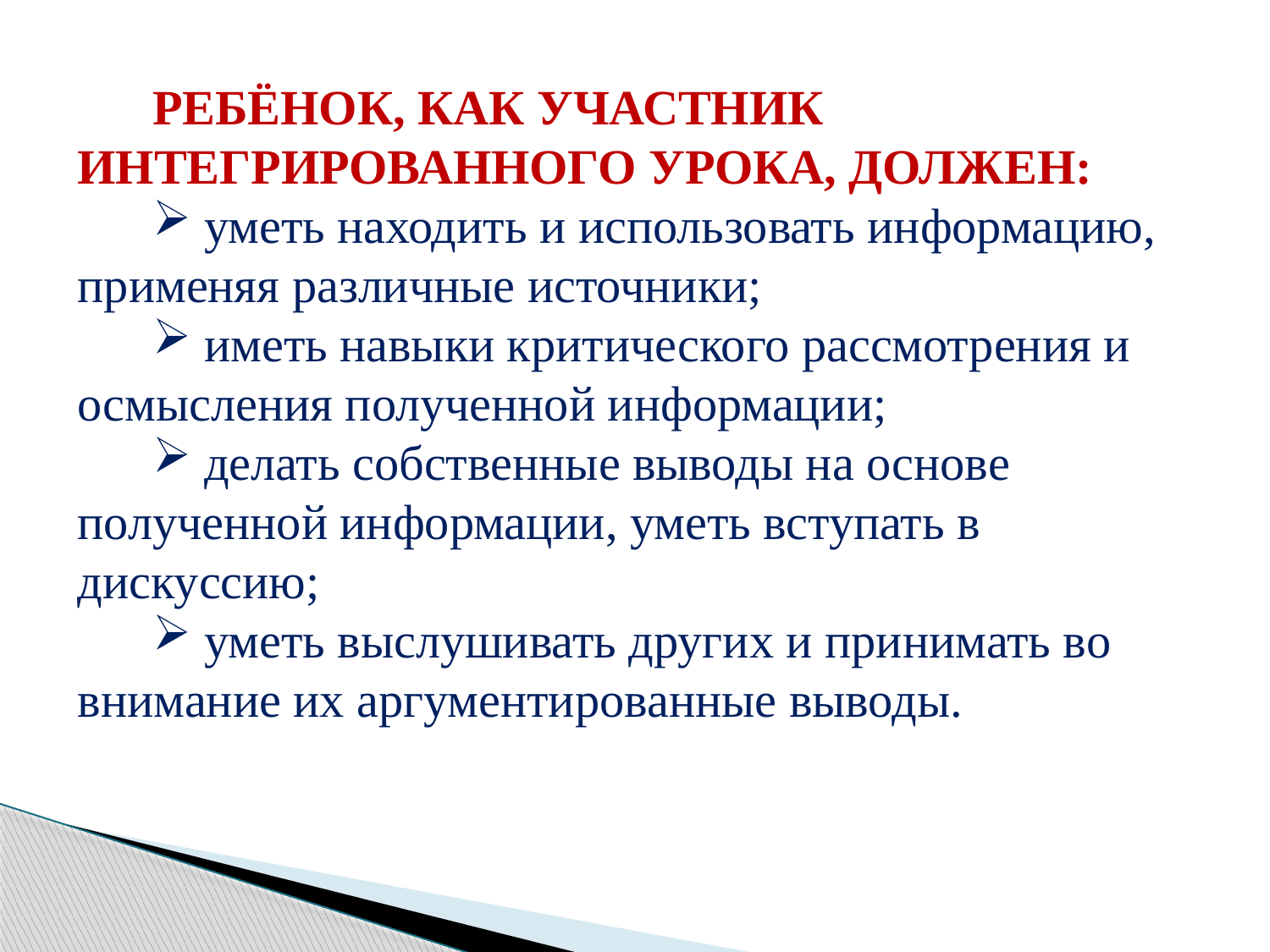

РЕБЁНОК, КАК УЧАСТНИК ИНТЕГРИРОВАННОГО УРОКА, ДОЛЖЕН:
 уметь находить и использовать информацию, применяя различные источники;
 иметь навыки критического рассмотрения и осмысления полученной информации;
 делать собственные выводы на основе полученной информации, уметь вступать в дискуссию;
 уметь выслушивать других и принимать во внимание их аргументированные выводы.